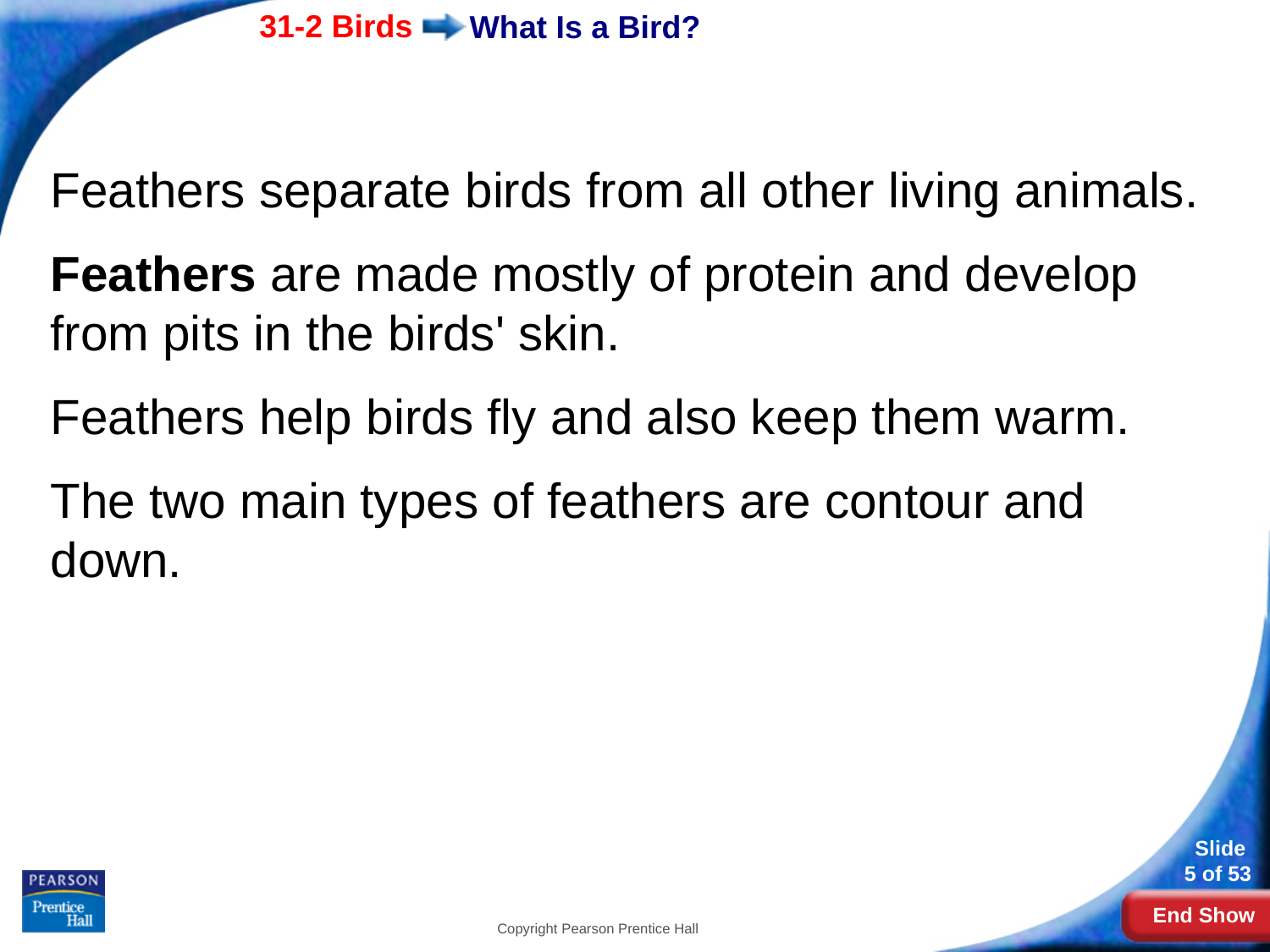

# What Is a Bird?
Feathers separate birds from all other living animals.
Feathers are made mostly of protein and develop from pits in the birds' skin.
Feathers help birds fly and also keep them warm.
The two main types of feathers are contour and down.
Copyright Pearson Prentice Hall